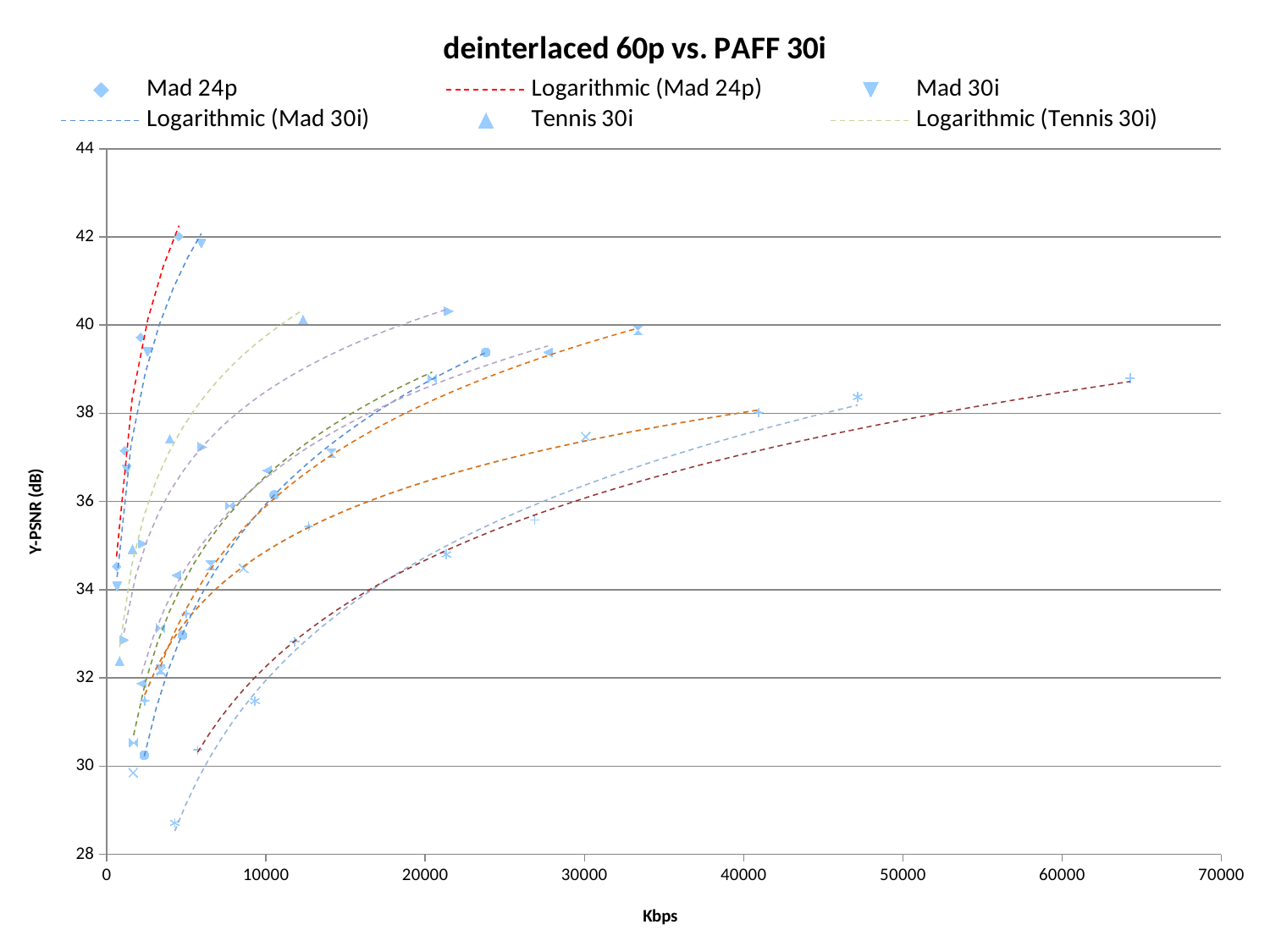

### Chart: deinterlaced 60p vs. PAFF 30i

| Category |  |  |  |  |  |  |  |  |  |  |  |  |
|---|---|---|---|---|---|---|---|---|---|---|---|---|